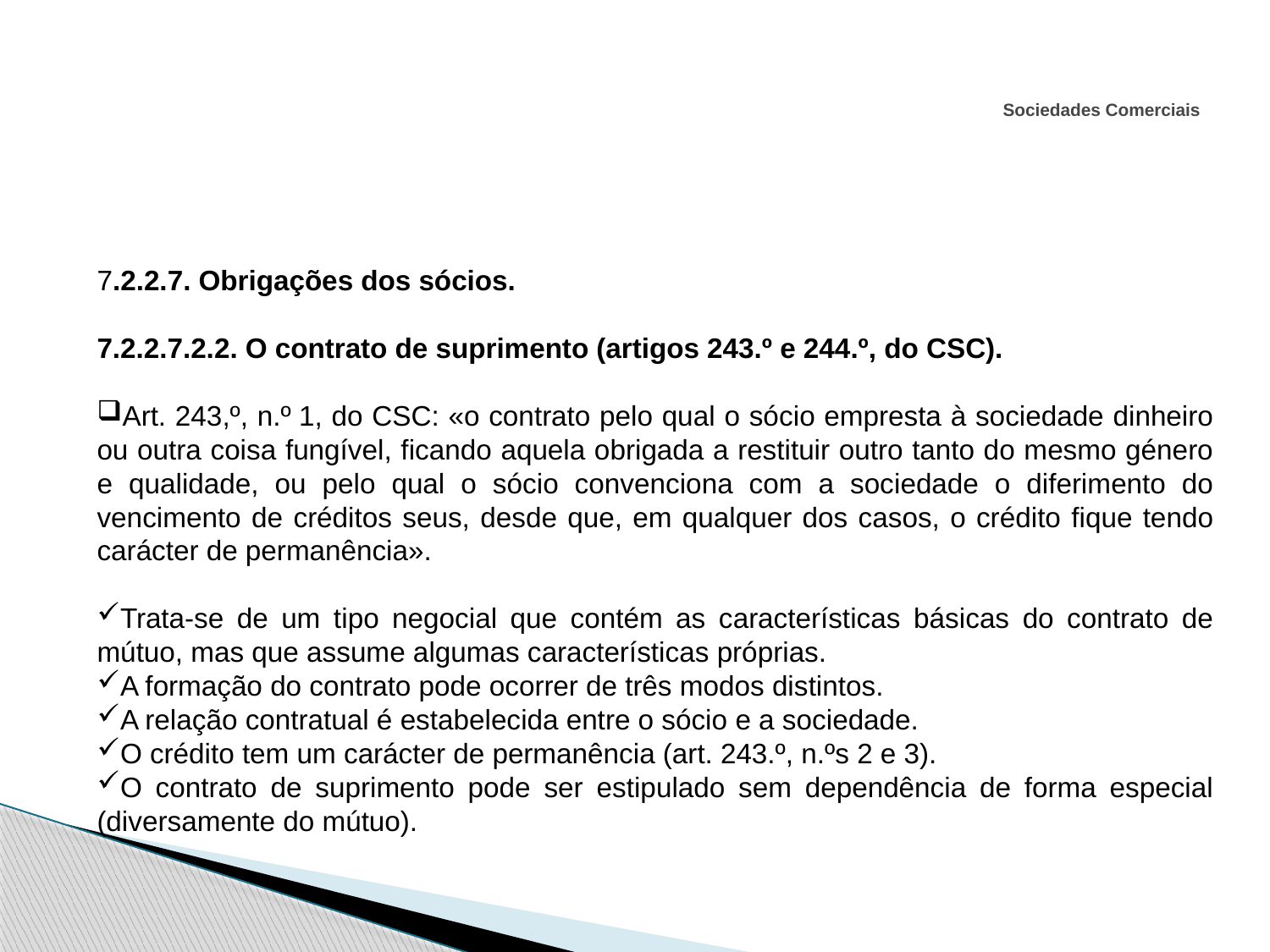

# Sociedades Comerciais

7.2.2.7. Obrigações dos sócios.

7.2.2.7.2.2. O contrato de suprimento (artigos 243.º e 244.º, do CSC).

Art. 243,º, n.º 1, do CSC: «o contrato pelo qual o sócio empresta à sociedade dinheiro ou outra coisa fungível, ficando aquela obrigada a restituir outro tanto do mesmo género e qualidade, ou pelo qual o sócio convenciona com a sociedade o diferimento do vencimento de créditos seus, desde que, em qualquer dos casos, o crédito fique tendo carácter de permanência».

Trata-se de um tipo negocial que contém as características básicas do contrato de mútuo, mas que assume algumas características próprias.
A formação do contrato pode ocorrer de três modos distintos.
A relação contratual é estabelecida entre o sócio e a sociedade.
O crédito tem um carácter de permanência (art. 243.º, n.ºs 2 e 3).
O contrato de suprimento pode ser estipulado sem dependência de forma especial (diversamente do mútuo).